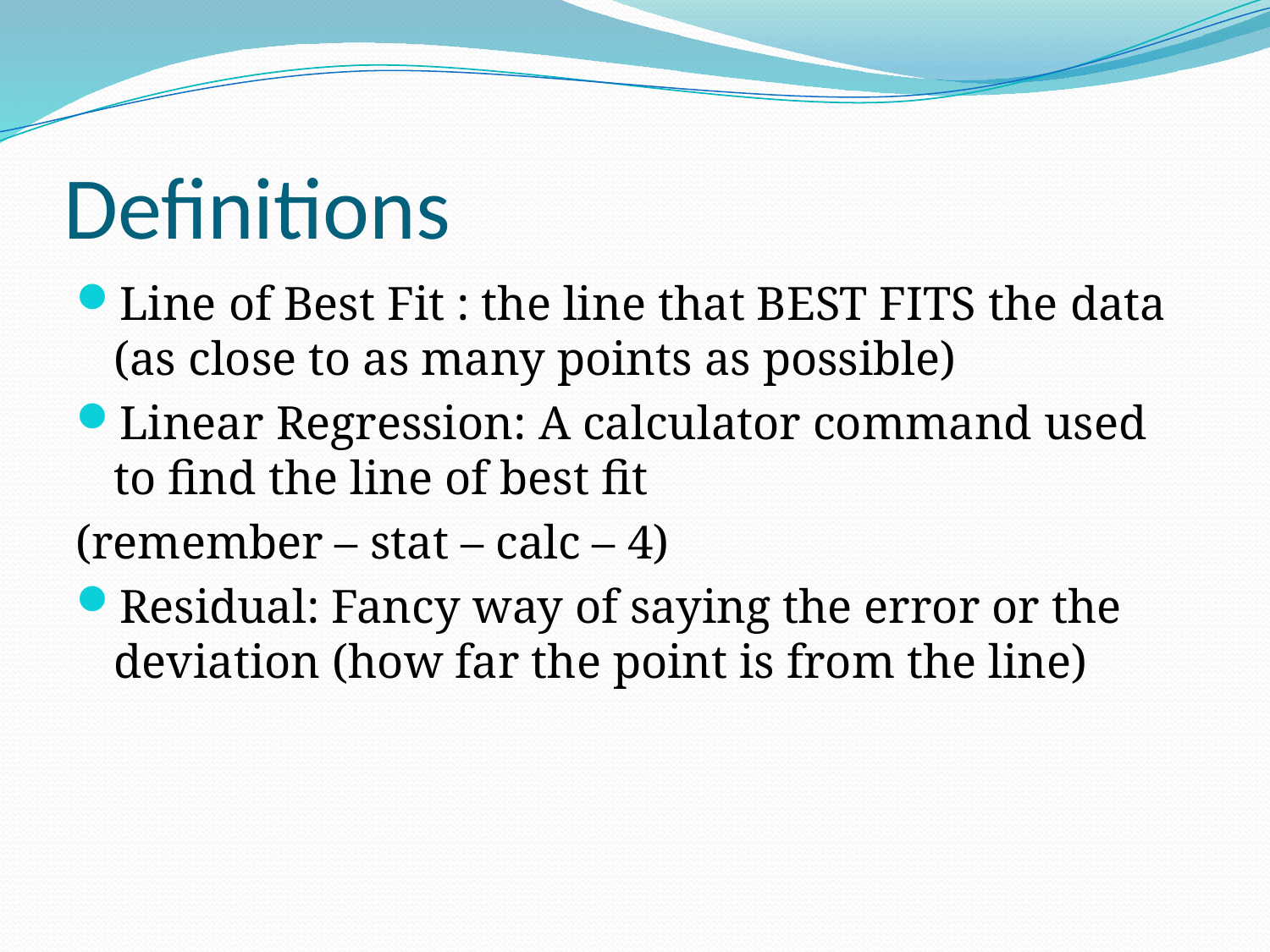

# Definitions
Line of Best Fit : the line that BEST FITS the data (as close to as many points as possible)
Linear Regression: A calculator command used to find the line of best fit
(remember – stat – calc – 4)
Residual: Fancy way of saying the error or the deviation (how far the point is from the line)